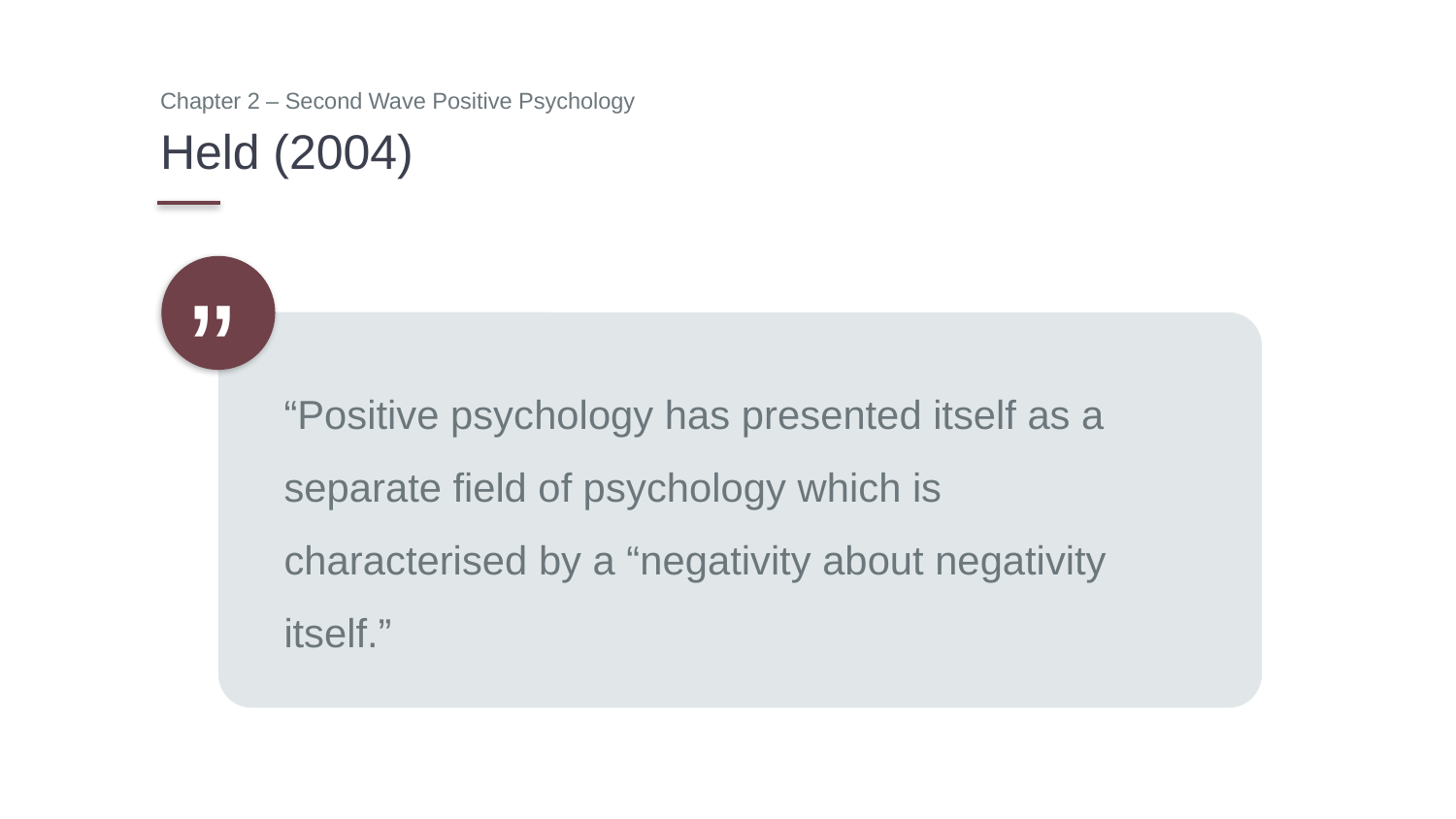

Chapter 2 – Second Wave Positive Psychology
# Held (2004)

”
“Positive psychology has presented itself as a separate field of psychology which is characterised by a “negativity about negativity itself.”